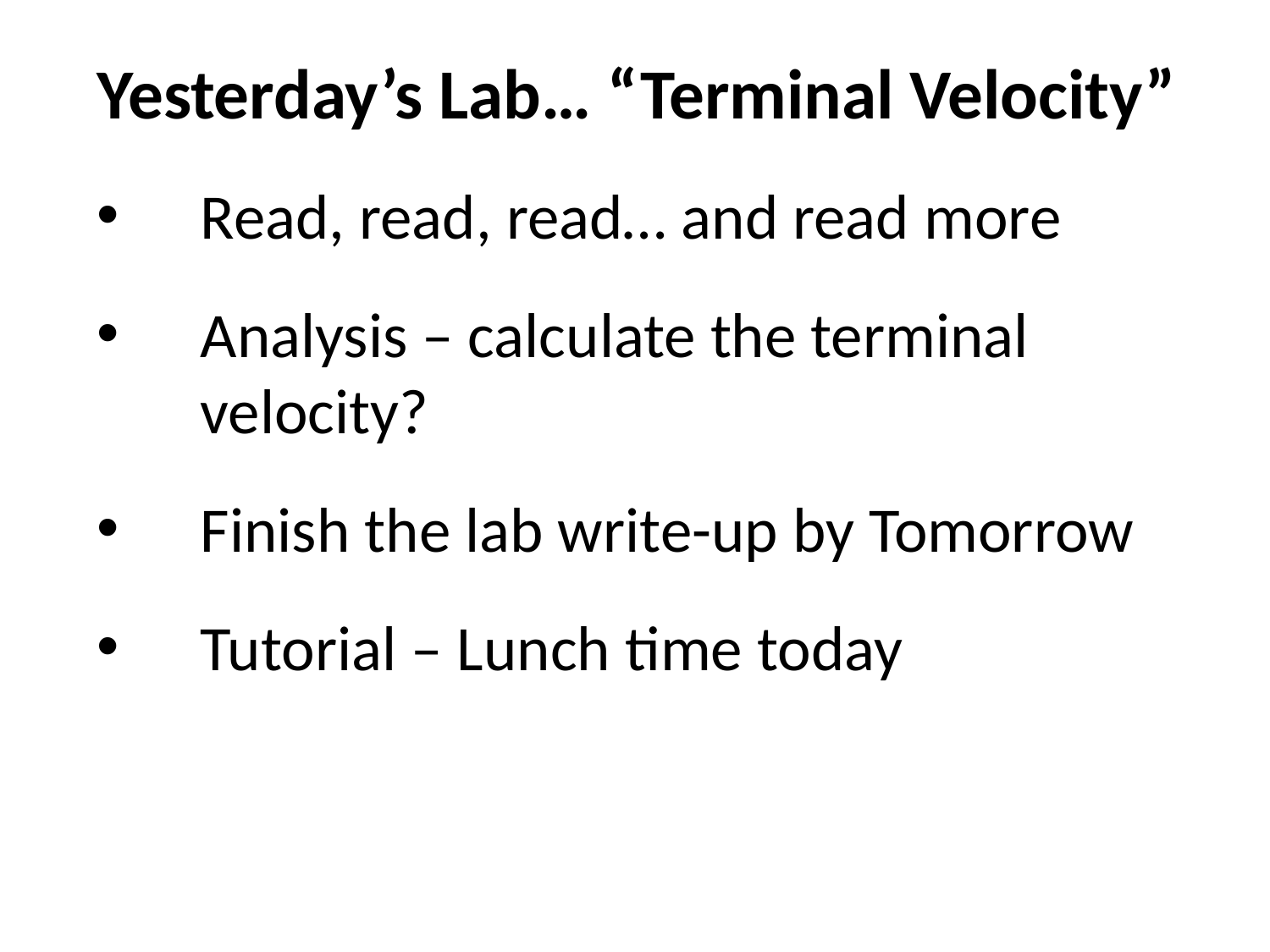

Yesterday’s Lab… “Terminal Velocity”
Read, read, read… and read more
Analysis – calculate the terminal velocity?
Finish the lab write-up by Tomorrow
Tutorial – Lunch time today